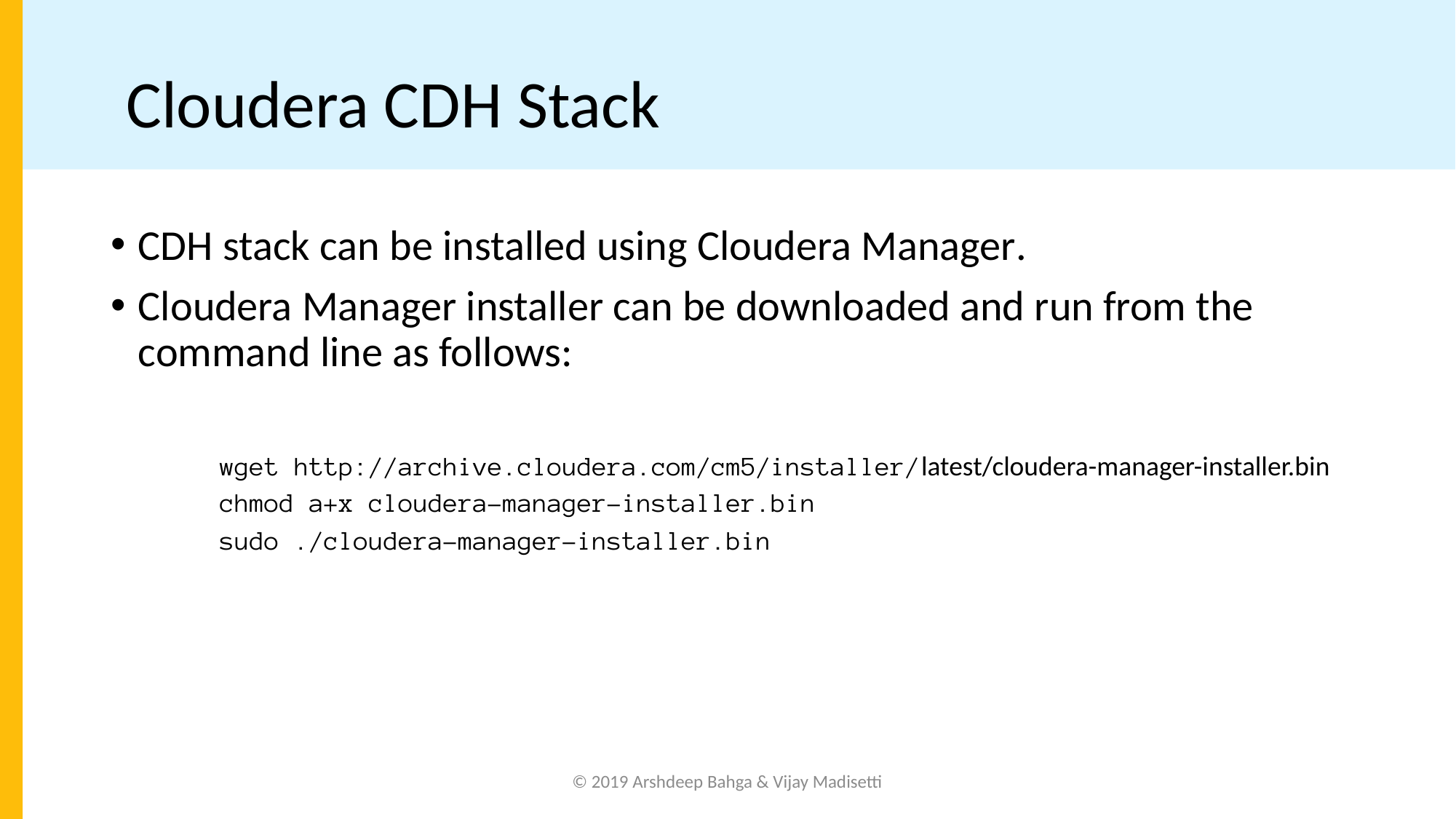

# Cloudera CDH Stack
CDH stack can be installed using Cloudera Manager.
Cloudera Manager installer can be downloaded and run from the command line as follows:

	wget http://archive.cloudera.com/cm5/installer/latest/cloudera-manager-installer.bin
chmod a+x cloudera-manager-installer.bin
sudo ./cloudera-manager-installer.bin
© 2019 Arshdeep Bahga & Vijay Madisetti